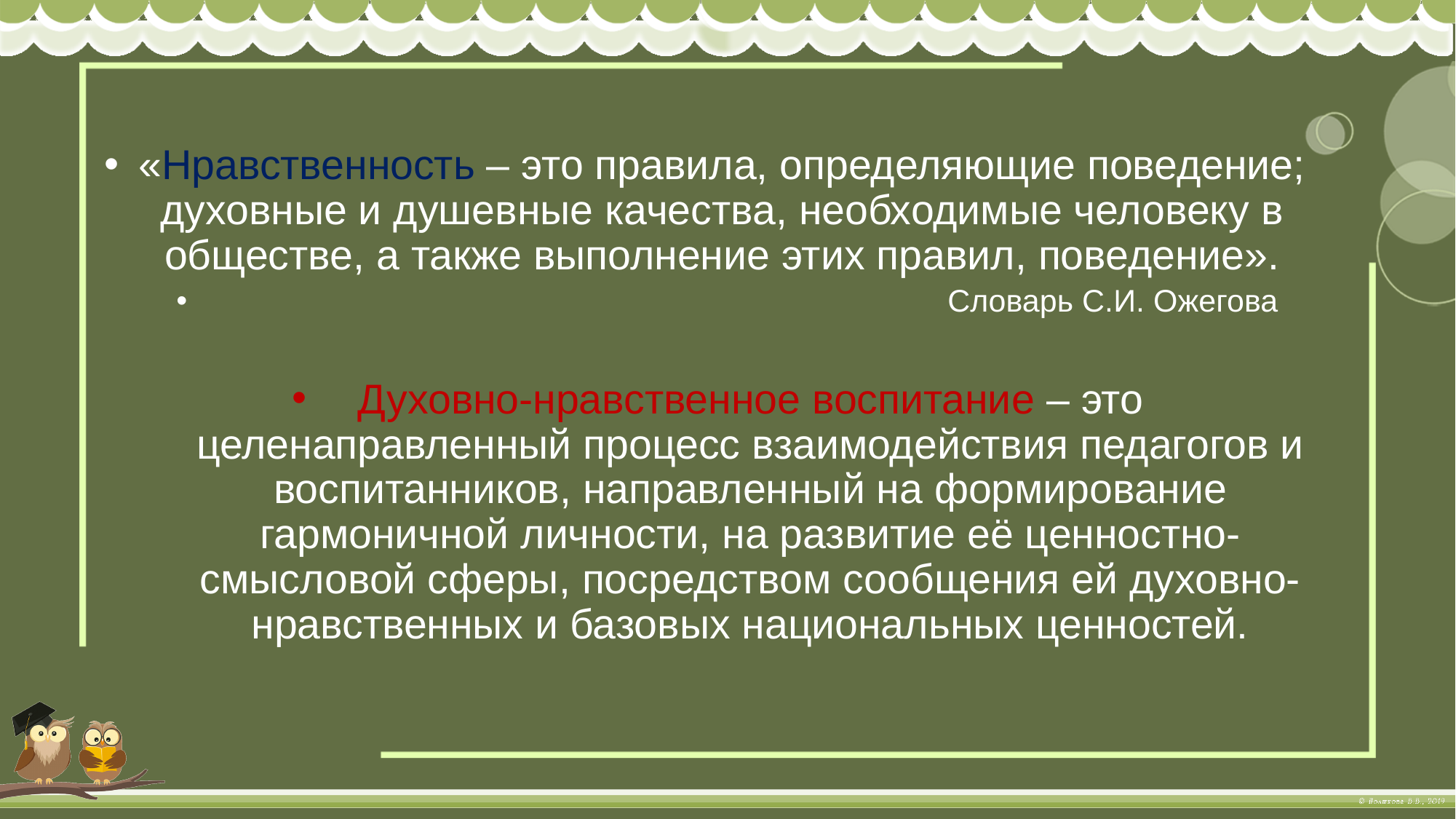

«Нравственность – это правила, определяющие поведение; духовные и душевные качества, необходимые человеку в обществе, а также выполнение этих правил, поведение».
                                                                                   Словарь С.И. Ожегова

Духовно-нравственное воспитание – это целенаправленный процесс взаимодействия педагогов и воспитанников, направленный на формирование гармоничной личности, на развитие её ценностно-смысловой сферы, посредством сообщения ей духовно-нравственных и базовых национальных ценностей.